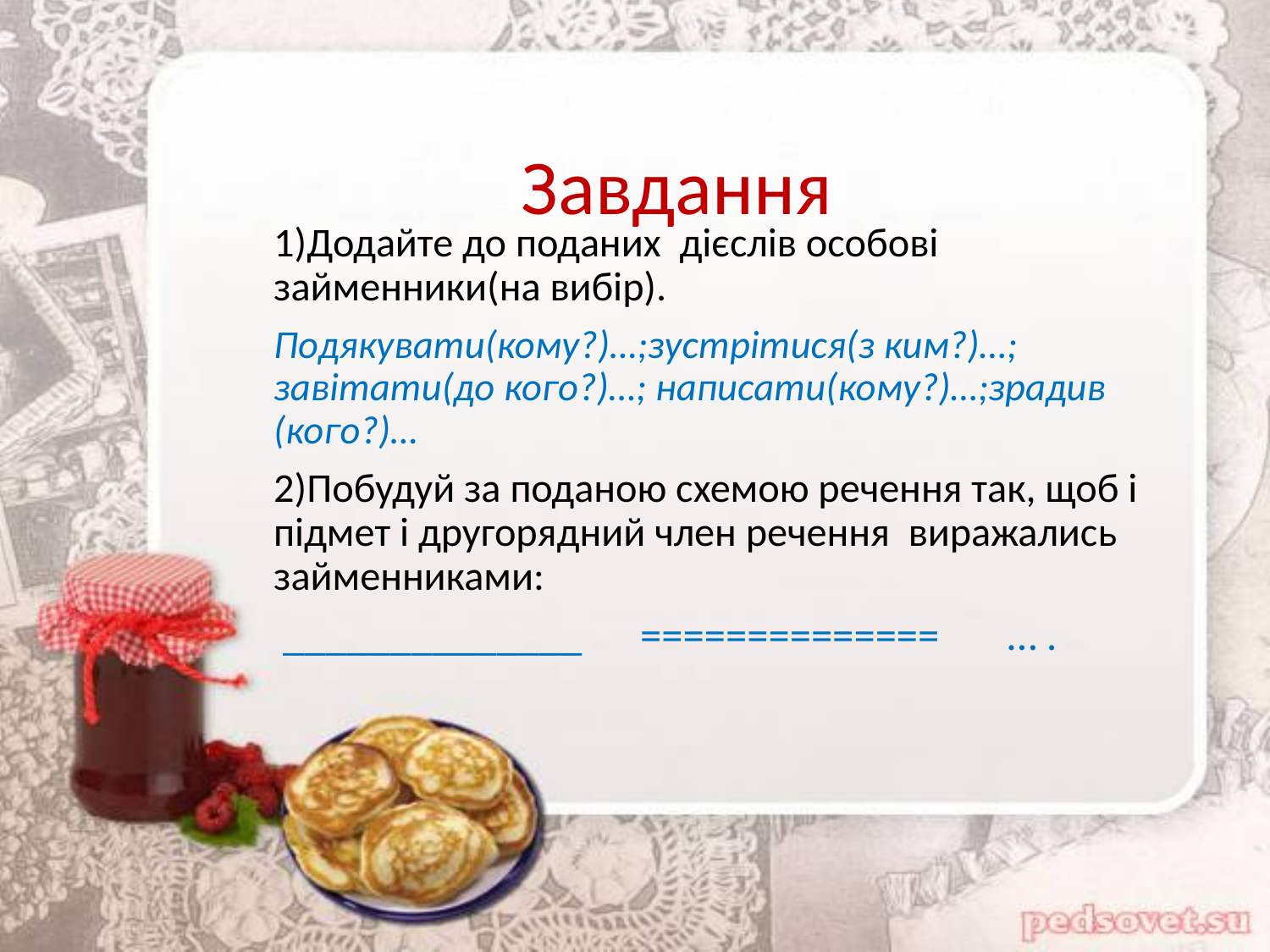

# Завдання
1)Додайте до поданих  дієслів особові займенники(на вибір).
Подякувати(кому?)…;зустрітися(з ким?)…; завітати(до кого?)…; написати(кому?)…;зрадив (кого?)…
2)Побудуй за поданою схемою речення так, щоб і підмет і другорядний член речення  виражались займенниками:
 ______________      ==============       … .